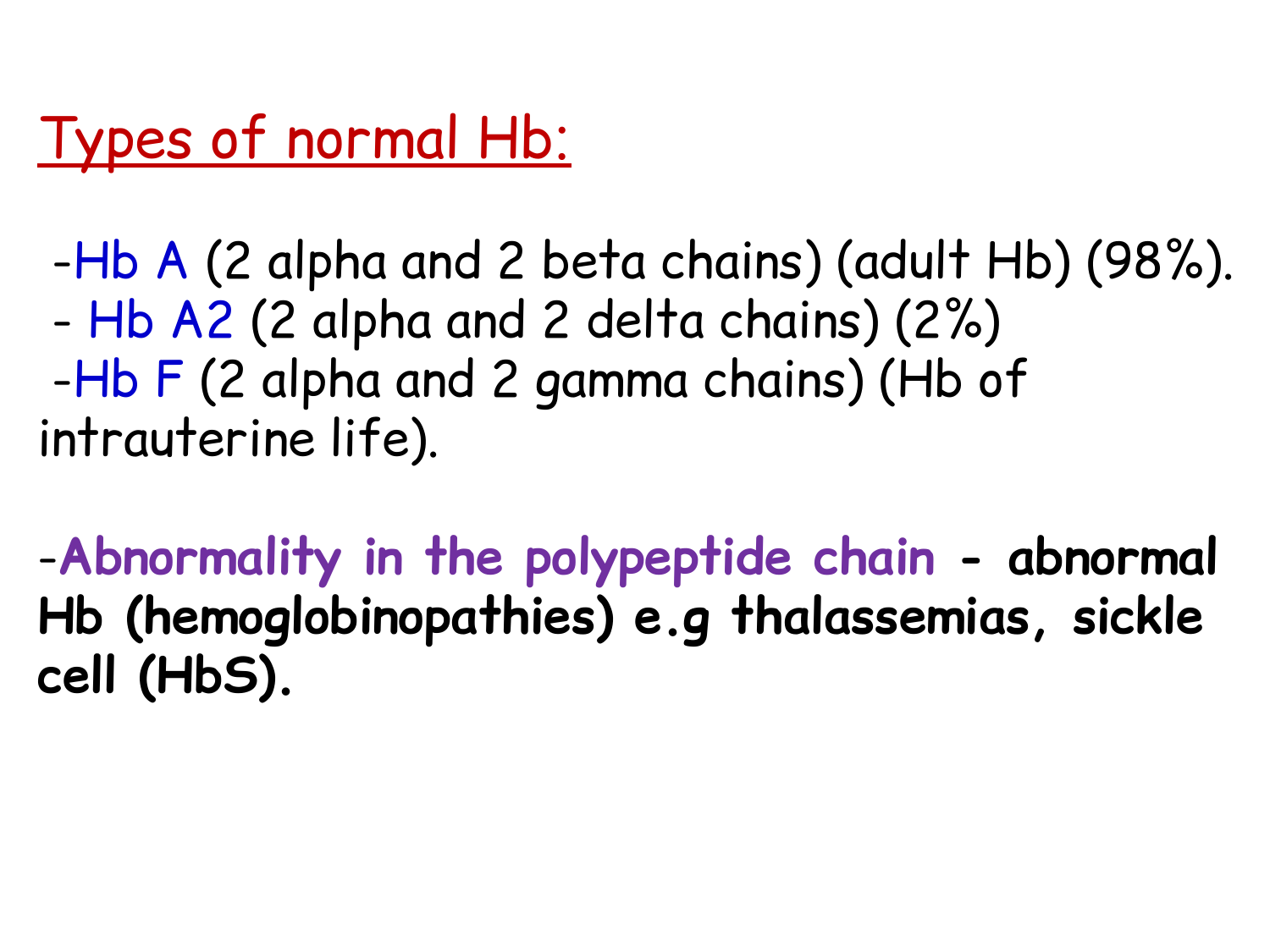

Types of normal Hb:

 -Hb A (2 alpha and 2 beta chains) (adult Hb) (98%).
 - Hb A2 (2 alpha and 2 delta chains) (2%)
 -Hb F (2 alpha and 2 gamma chains) (Hb of intrauterine life).

-Abnormality in the polypeptide chain - abnormal Hb (hemoglobinopathies) e.g thalassemias, sickle cell (HbS).